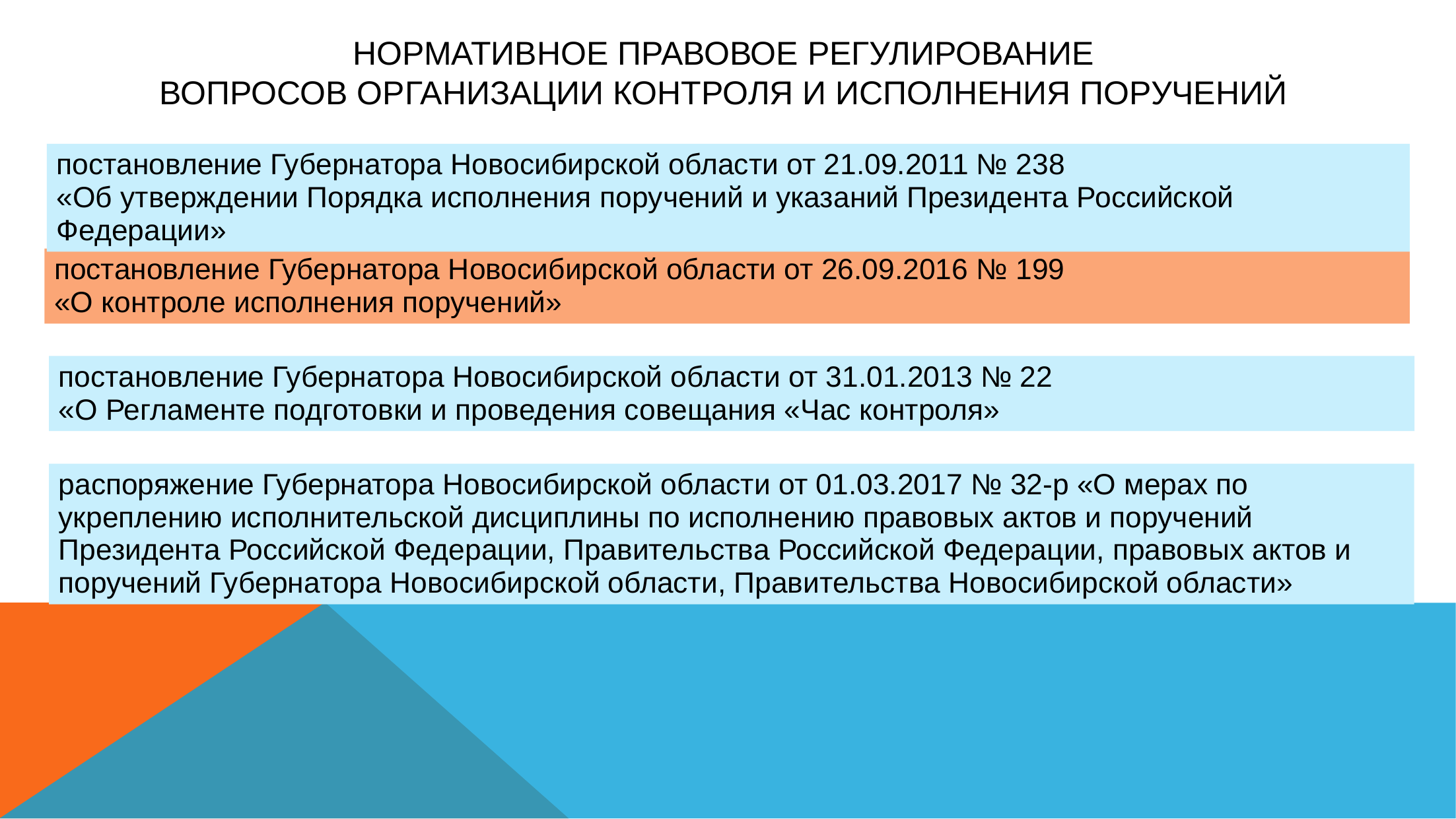

# Нормативное правовое регулирование вопросов организации контроля и исполнения поручений
постановление Губернатора Новосибирской области от 21.09.2011 № 238
«Об утверждении Порядка исполнения поручений и указаний Президента Российской Федерации»
постановление Губернатора Новосибирской области от 26.09.2016 № 199
«О контроле исполнения поручений»
постановление Губернатора Новосибирской области от 31.01.2013 № 22
«О Регламенте подготовки и проведения совещания «Час контроля»
распоряжение Губернатора Новосибирской области от 01.03.2017 № 32-р «О мерах по укреплению исполнительской дисциплины по исполнению правовых актов и поручений Президента Российской Федерации, Правительства Российской Федерации, правовых актов и поручений Губернатора Новосибирской области, Правительства Новосибирской области»